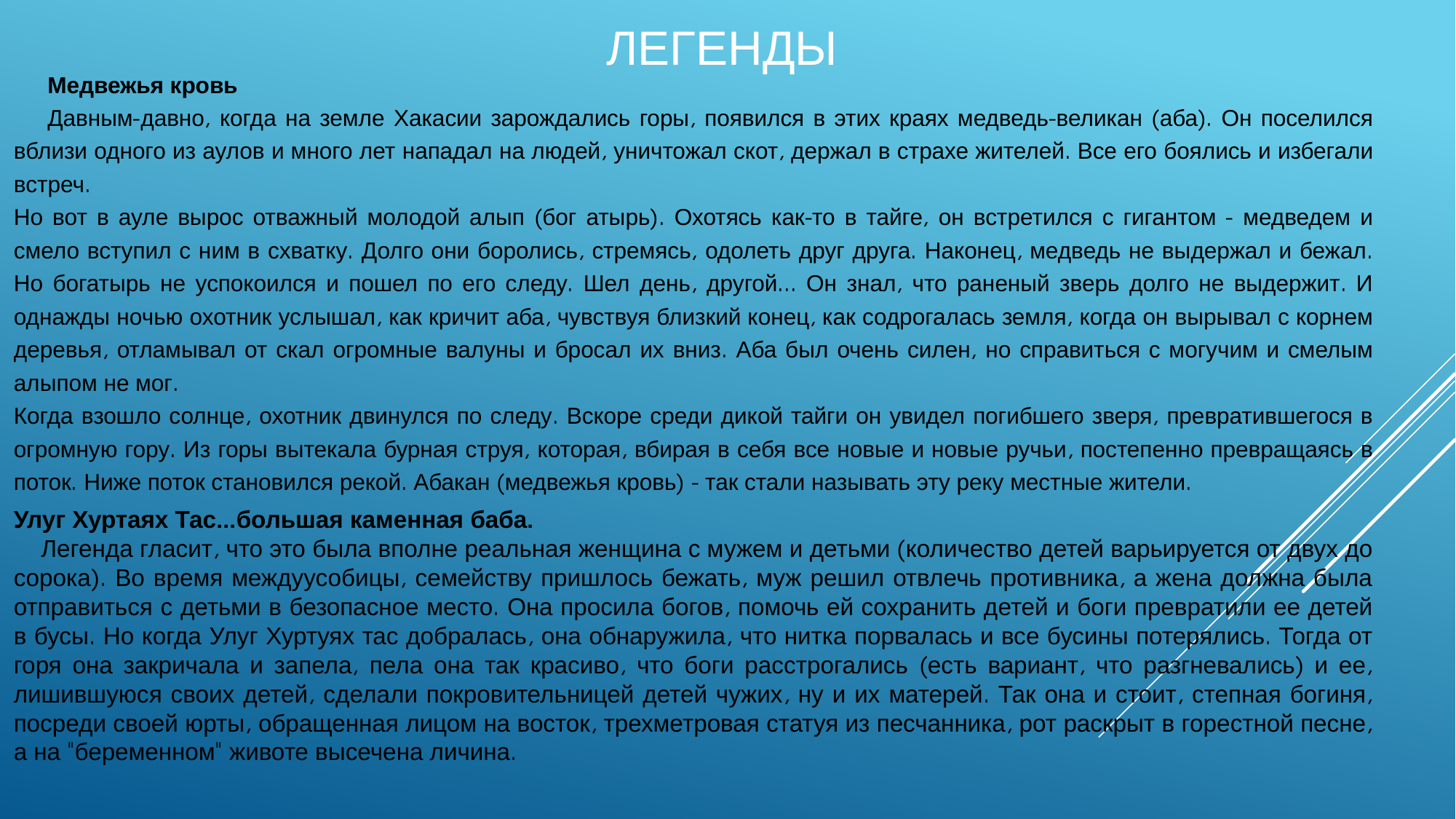

# легенды
	Медвежья кровь
	Давным-давно, когда на земле Хакасии зарождались горы, появился в этих краях медведь-великан (аба). Он поселился вблизи одного из аулов и много лет нападал на людей, уничтожал скот, держал в страхе жителей. Все его боялись и избегали встреч.
Но вот в ауле вырос отважный молодой алып (бог атырь). Охотясь как-то в тайге, он встретился с гигантом - медведем и смело вступил с ним в схватку. Долго они боролись, стремясь, одолеть друг друга. Наконец, медведь не выдержал и бежал. Но богатырь не успокоился и пошел по его следу. Шел день, другой... Он знал, что раненый зверь долго не выдержит. И однажды ночью охотник услышал, как кричит аба, чувствуя близкий конец, как содрогалась земля, когда он вырывал с корнем деревья, отламывал от скал огромные валуны и бросал их вниз. Аба был очень силен, но справиться с могучим и смелым алыпом не мог.
Когда взошло солнце, охотник двинулся по следу. Вскоре среди дикой тайги он увидел погибшего зверя, превратившегося в огромную гору. Из горы вытекала бурная струя, которая, вбирая в себя все новые и новые ручьи, постепенно превращаясь в поток. Ниже поток становился рекой. Абакан (медвежья кровь) - так стали называть эту реку местные жители.

Улуг Хуртаях Тас...большая каменная баба.
    Легенда гласит, что это была вполне реальная женщина с мужем и детьми (количество детей варьируется от двух до сорока). Во время междуусобицы, семейству пришлось бежать, муж решил отвлечь противника, а жена должна была отправиться с детьми в безопасное место. Она просила богов, помочь ей сохранить детей и боги превратили ее детей в бусы. Но когда Улуг Хуртуях тас добралась, она обнаружила, что нитка порвалась и все бусины потерялись. Тогда от горя она закричала и запела, пела она так красиво, что боги расстрогались (есть вариант, что разгневались) и ее, лишившуюся своих детей, сделали покровительницей детей чужих, ну и их матерей. Так она и стоит, степная богиня, посреди своей юрты, обращенная лицом на восток, трехметровая статуя из песчанника, рот раскрыт в горестной песне, а на "беременном" животе высечена личина.